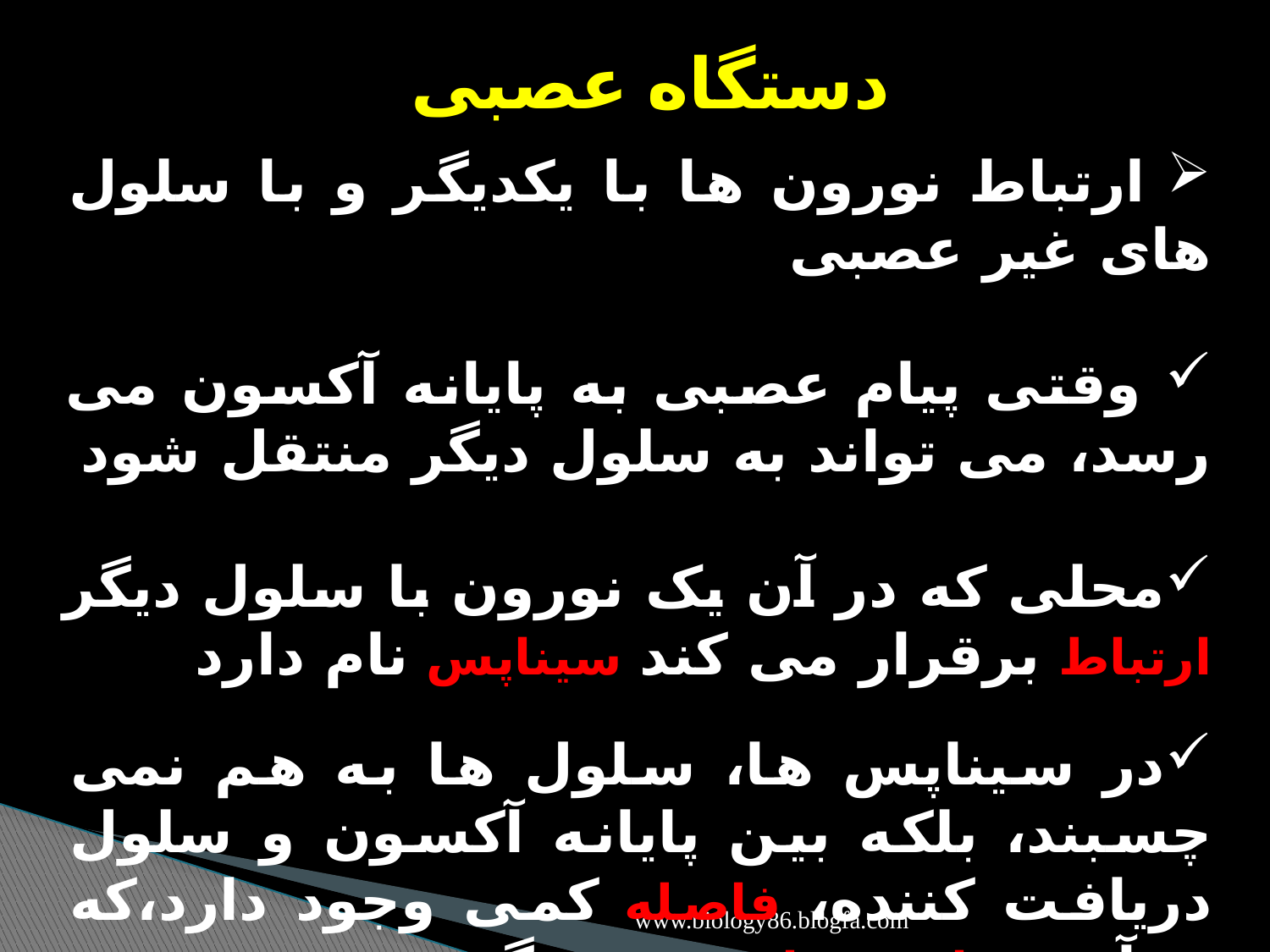

دستگاه عصبی
 ارتباط نورون ها با یکدیگر و با سلول های غیر عصبی

 وقتی پیام عصبی به پایانه آکسون می رسد، می تواند به سلول دیگر منتقل شود

محلی که در آن یک نورون با سلول دیگر ارتباط برقرار می کند سیناپس نام دارد

در سیناپس ها، سلول ها به هم نمی چسبند، بلکه بین پایانه آکسون و سلول دریافت کننده، فاصله کمی وجود دارد،که به آن فضای سیناپسی می گویند
www.biology86.blogfa.com